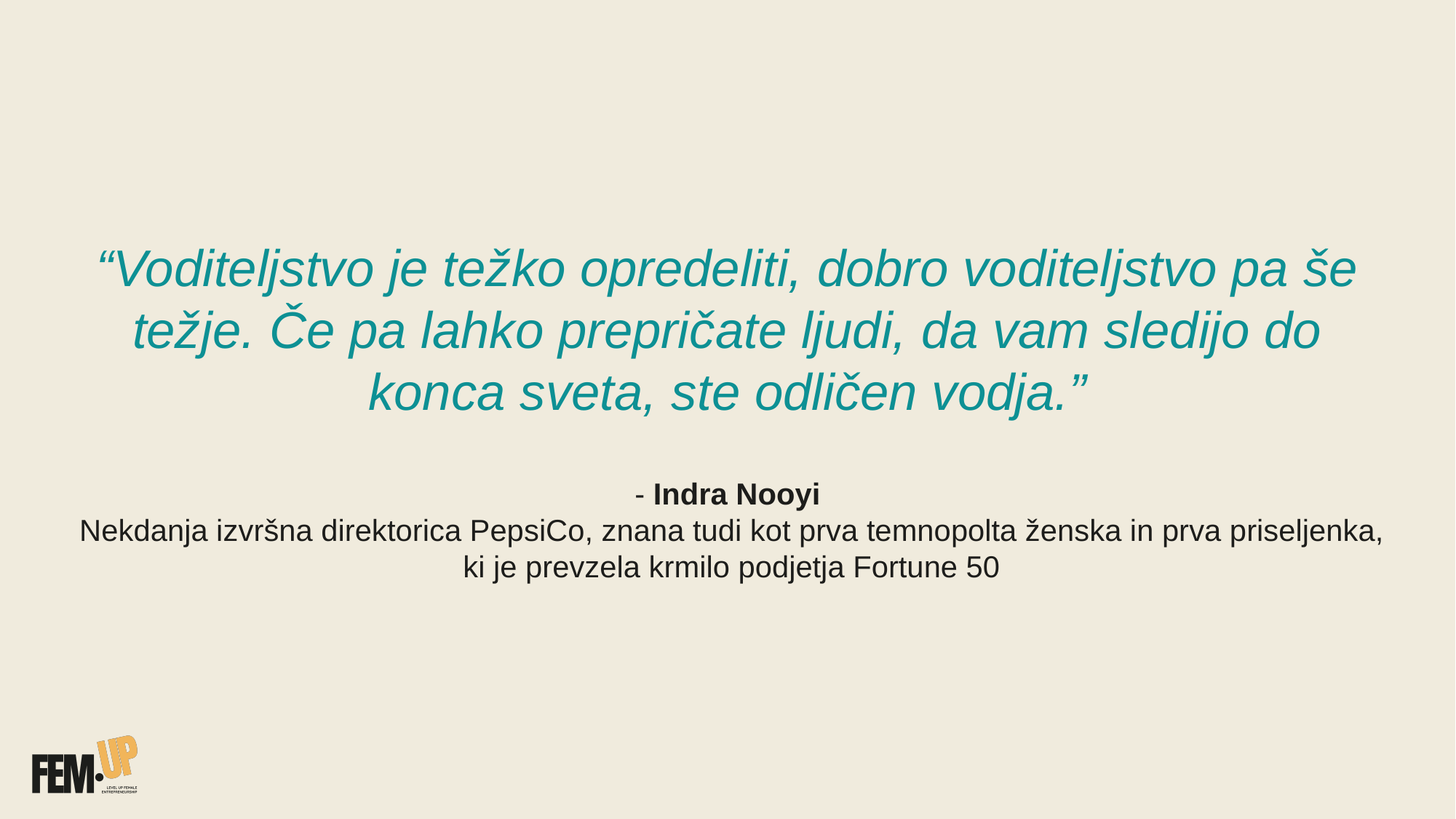

# “Voditeljstvo je težko opredeliti, dobro voditeljstvo pa še težje. Če pa lahko prepričate ljudi, da vam sledijo do konca sveta, ste odličen vodja.”
- Indra Nooyi
Nekdanja izvršna direktorica PepsiCo, znana tudi kot prva temnopolta ženska in prva priseljenka, ki je prevzela krmilo podjetja Fortune 50